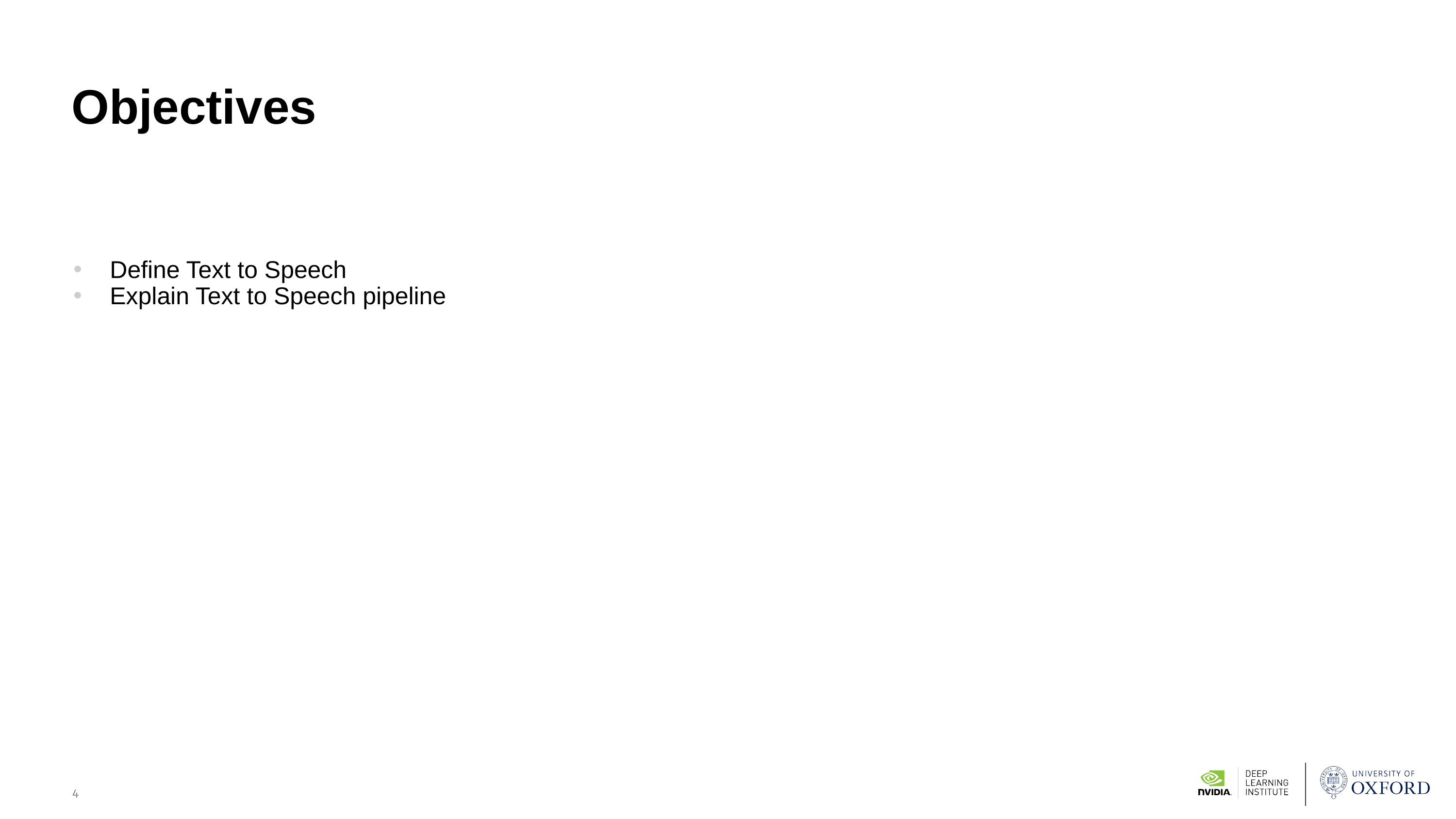

# Objectives
Define Text to Speech
Explain Text to Speech pipeline